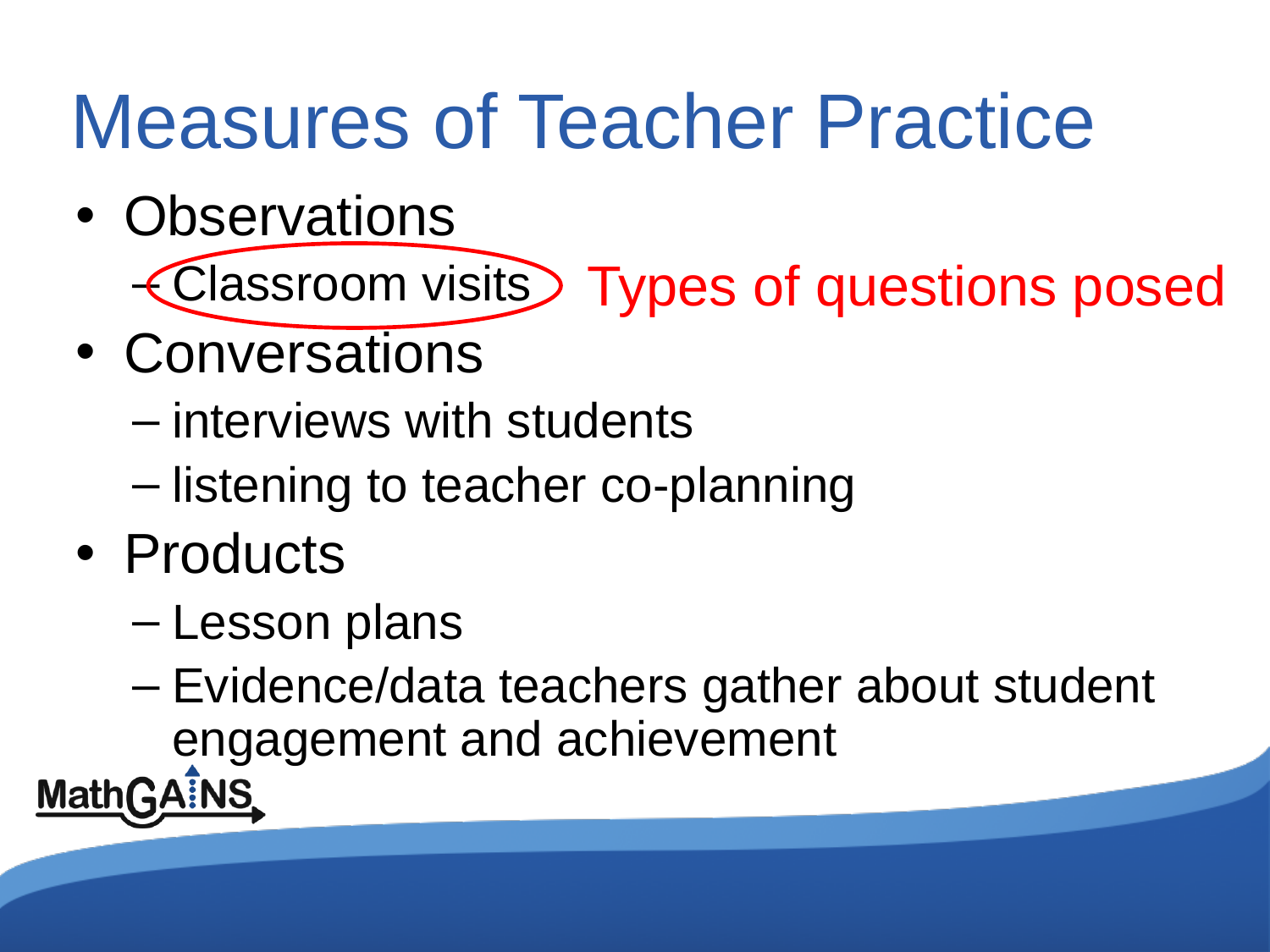

# Measures of Teacher Practice
Observations
Classroom visits
Conversations
interviews with students
listening to teacher co-planning
Products
Lesson plans
Evidence/data teachers gather about student engagement and achievement

Types of questions posed